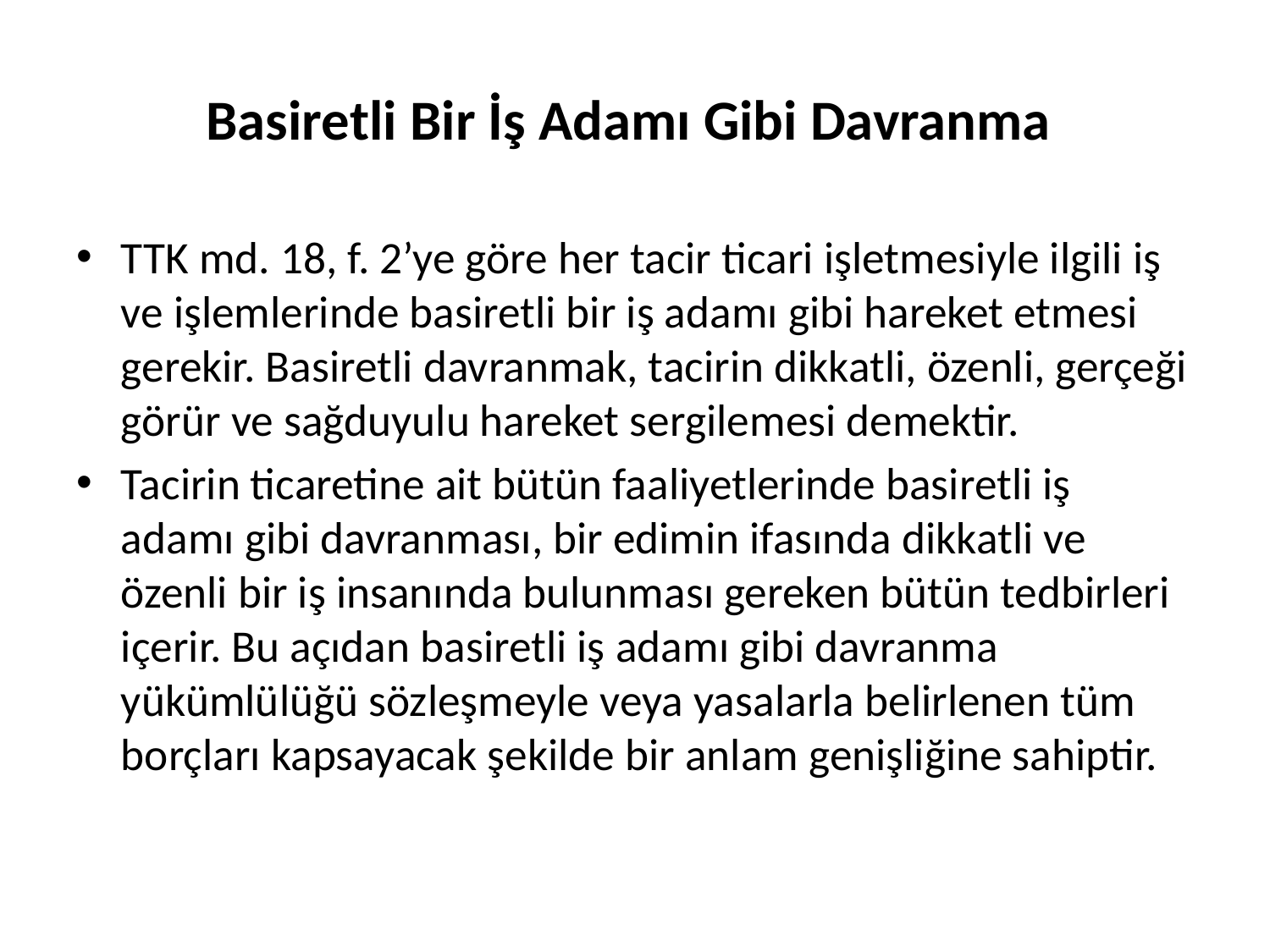

# Basiretli Bir İş Adamı Gibi Davranma
TTK md. 18, f. 2’ye göre her tacir ticari işletmesiyle ilgili iş ve işlemlerinde basiretli bir iş adamı gibi hareket etmesi gerekir. Basiretli davranmak, tacirin dikkatli, özenli, gerçeği görür ve sağduyulu hareket sergilemesi demektir.
Tacirin ticaretine ait bütün faaliyetlerinde basiretli iş adamı gibi davranması, bir edimin ifasında dikkatli ve özenli bir iş insanında bulunması gereken bütün tedbirleri içerir. Bu açıdan basiretli iş adamı gibi davranma yükümlülüğü sözleşmeyle veya yasalarla belirlenen tüm borçları kapsayacak şekilde bir anlam genişliğine sahiptir.